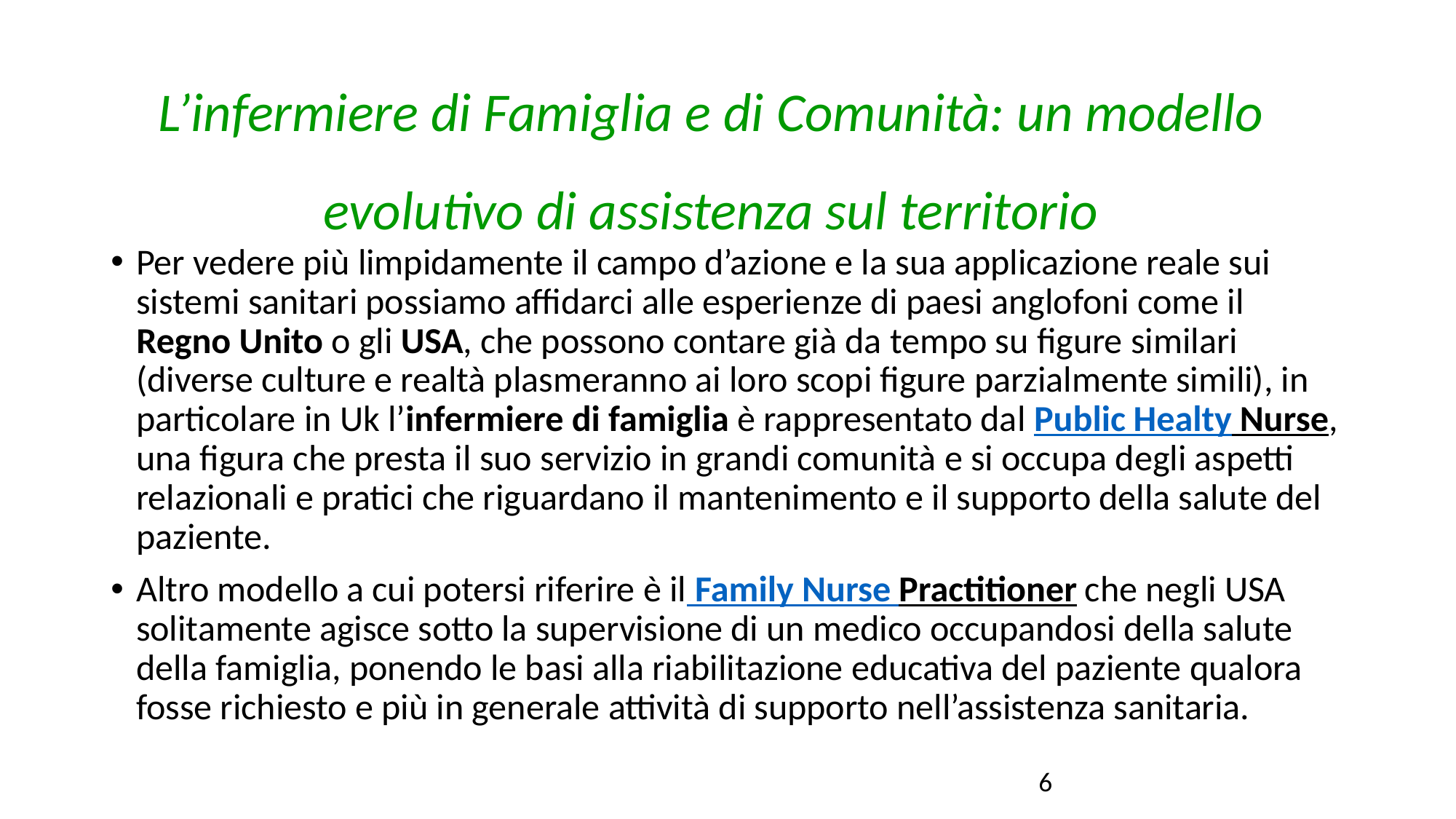

# L’infermiere di Famiglia e di Comunità: un modello evolutivo di assistenza sul territorio
Per vedere più limpidamente il campo d’azione e la sua applicazione reale sui sistemi sanitari possiamo affidarci alle esperienze di paesi anglofoni come il Regno Unito o gli USA, che possono contare già da tempo su figure similari (diverse culture e realtà plasmeranno ai loro scopi figure parzialmente simili), in particolare in Uk l’infermiere di famiglia è rappresentato dal Public Healty Nurse, una figura che presta il suo servizio in grandi comunità e si occupa degli aspetti relazionali e pratici che riguardano il mantenimento e il supporto della salute del paziente.
Altro modello a cui potersi riferire è il Family Nurse Practitioner che negli USA solitamente agisce sotto la supervisione di un medico occupandosi della salute della famiglia, ponendo le basi alla riabilitazione educativa del paziente qualora fosse richiesto e più in generale attività di supporto nell’assistenza sanitaria.

6